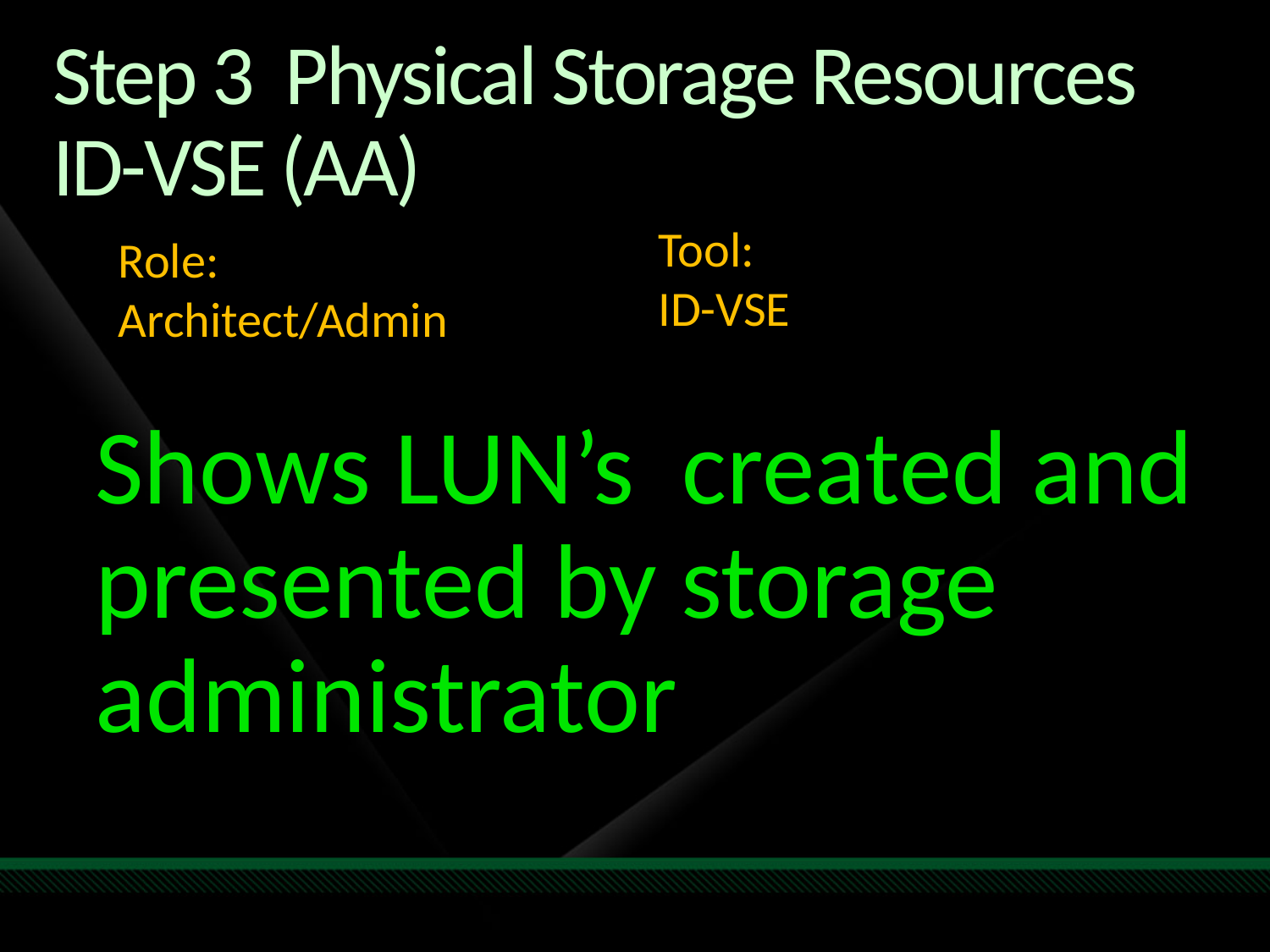

# Step 3  Physical Storage Resources ID-VSE (AA)
Tool:
ID-VSE
Role:
Architect/Admin
Shows LUN’s  created and presented by storage administrator